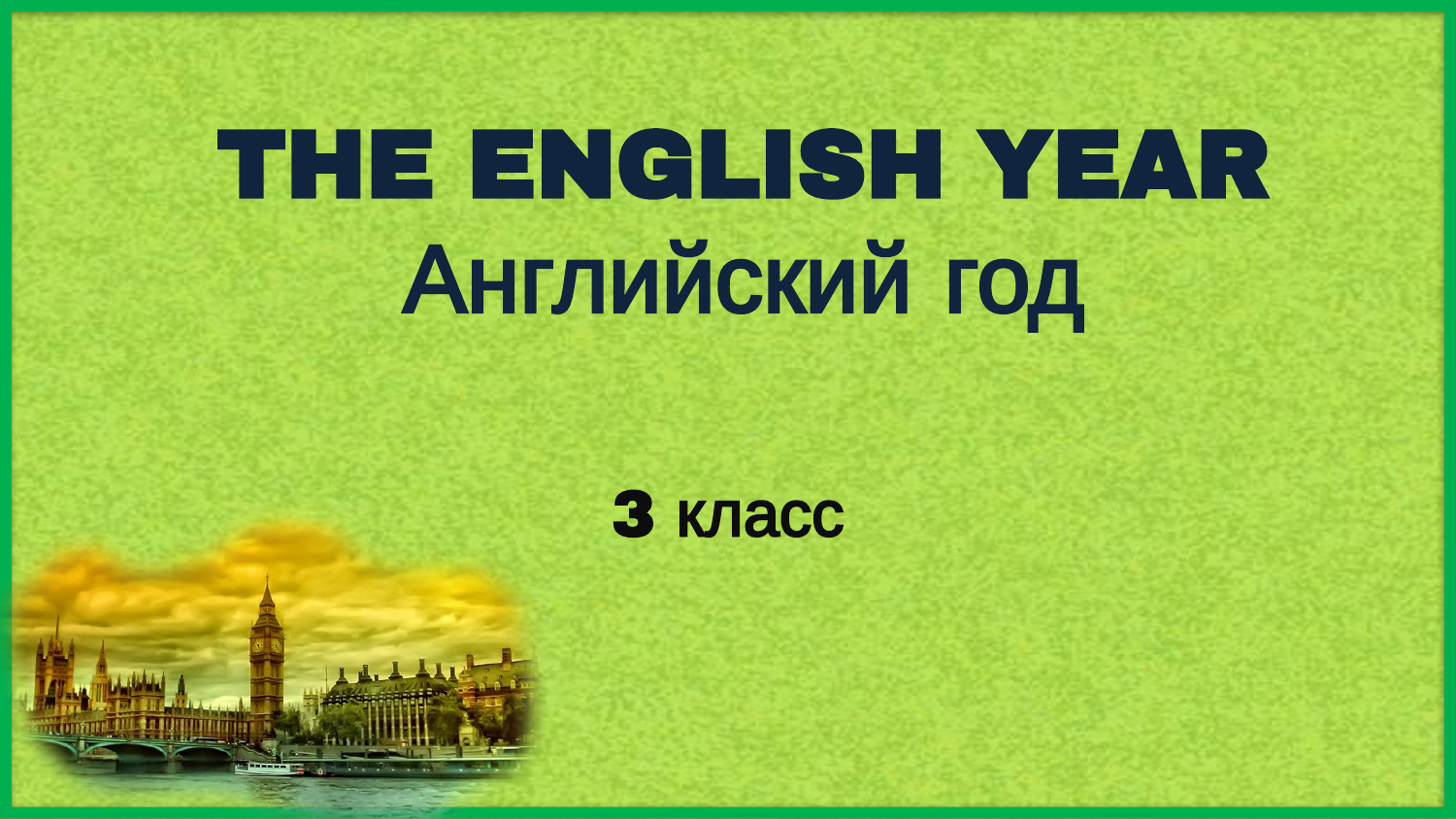

# THE ENGLISH YEAR Английский год
3 класс